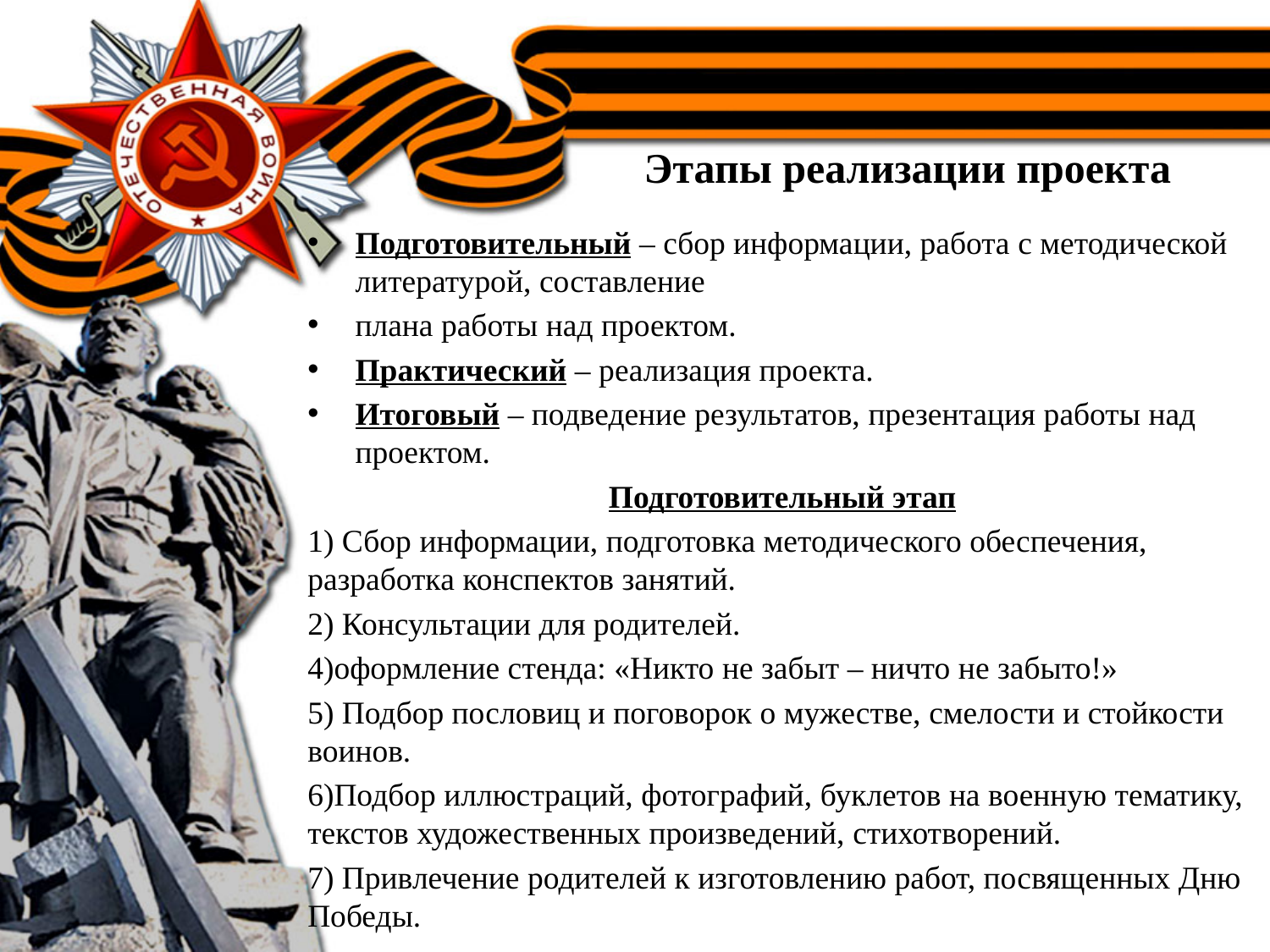

# Этапы реализации проекта
Подготовительный – сбор информации, работа с методической литературой, составление
плана работы над проектом.
Практический – реализация проекта.
Итоговый – подведение результатов, презентация работы над проектом.
Подготовительный этап
1) Сбор информации, подготовка методического обеспечения, разработка конспектов занятий.
2) Консультации для родителей.
4)оформление стенда: «Никто не забыт – ничто не забыто!»
5) Подбор пословиц и поговорок о мужестве, смелости и стойкости воинов.
6)Подбор иллюстраций, фотографий, буклетов на военную тематику, текстов художественных произведений, стихотворений.
7) Привлечение родителей к изготовлению работ, посвященных Дню Победы.